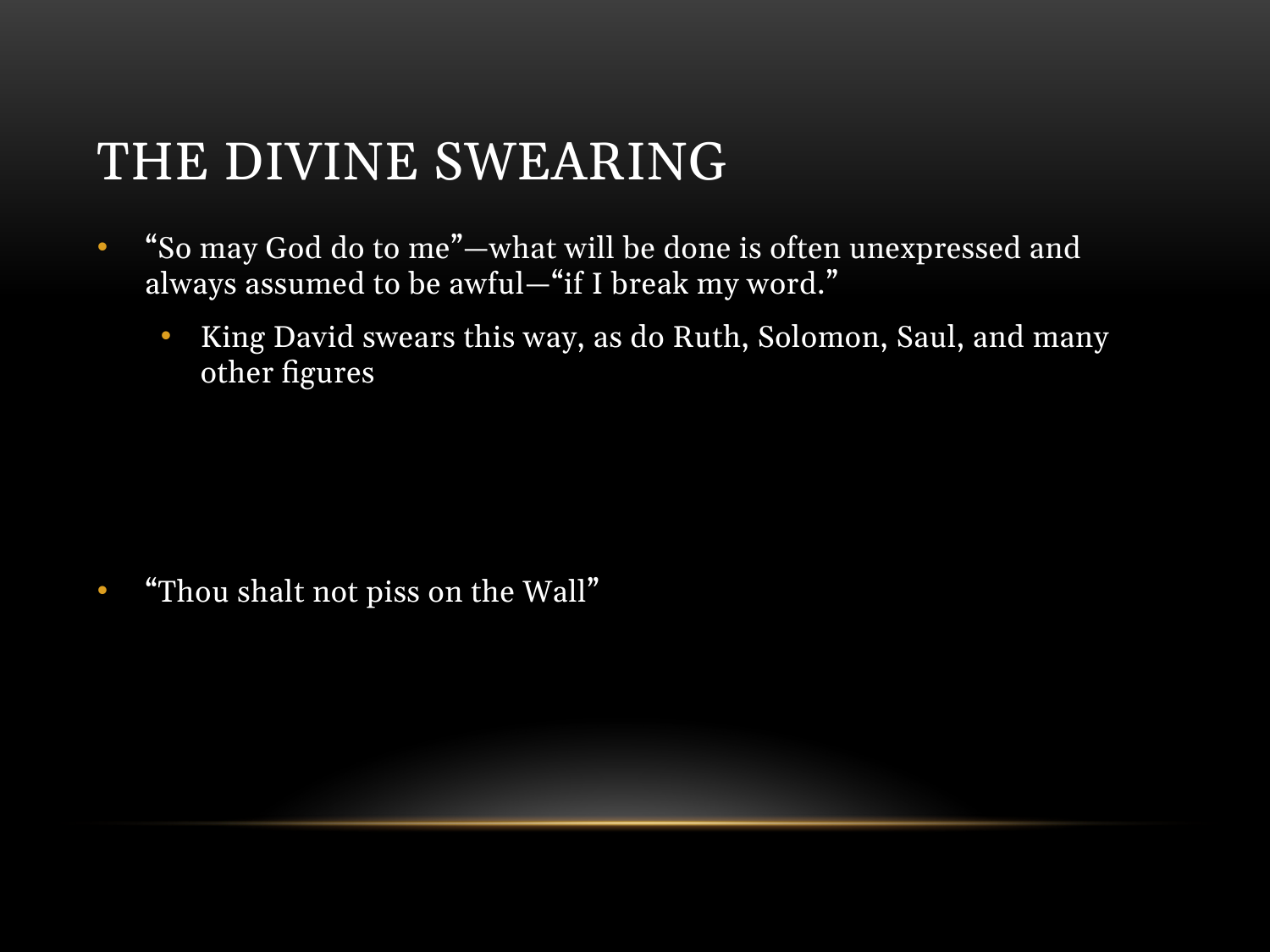

# The divine swearing
“So may God do to me”—what will be done is often unexpressed and always assumed to be awful—“if I break my word.”
King David swears this way, as do Ruth, Solomon, Saul, and many other figures

“Thou shalt not piss on the Wall”